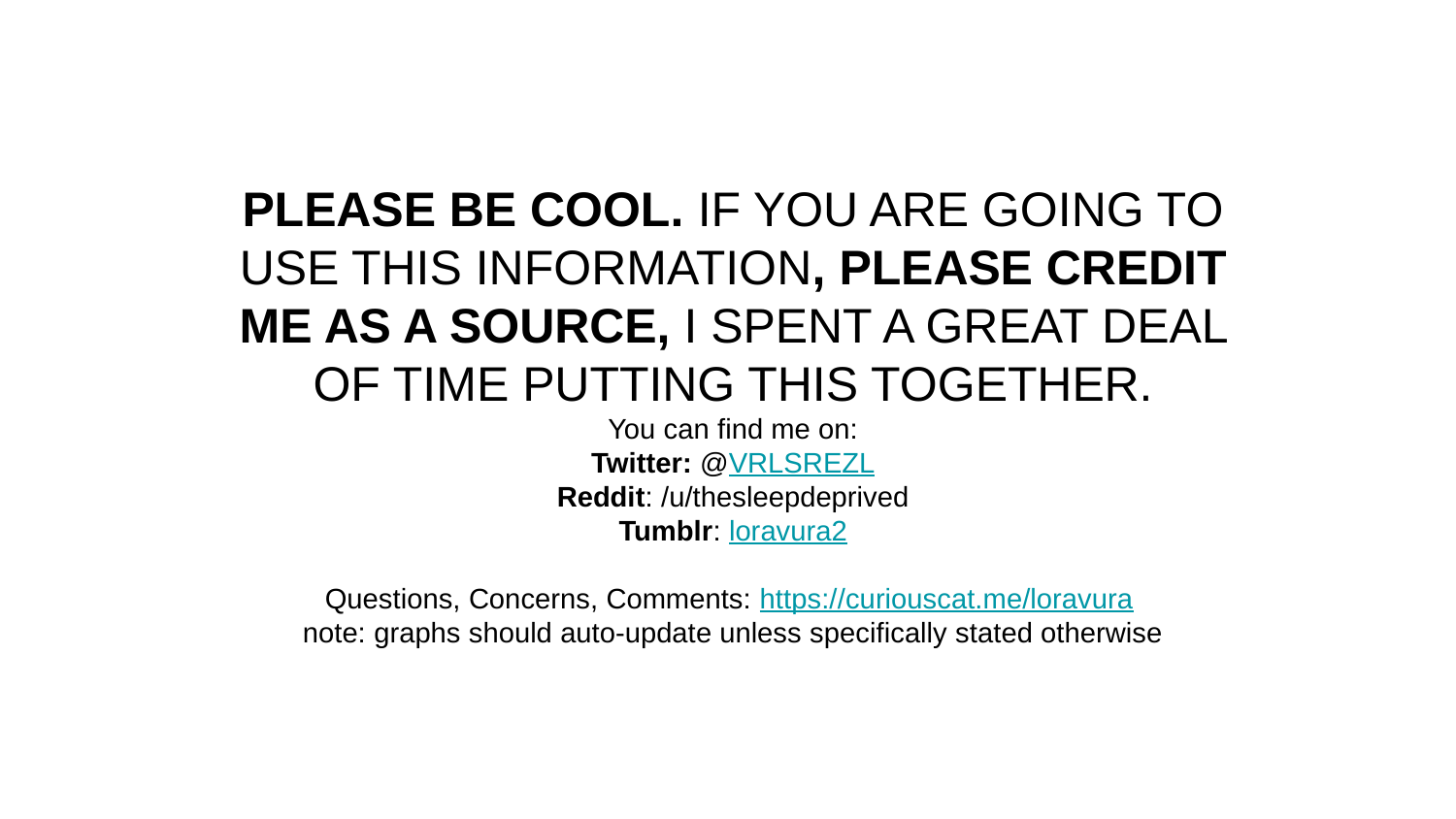

PLEASE BE COOL. IF YOU ARE GOING TO USE THIS INFORMATION, PLEASE CREDIT ME AS A SOURCE, I SPENT A GREAT DEAL OF TIME PUTTING THIS TOGETHER.
You can find me on:
Twitter: @VRLSREZL
Reddit: /u/thesleepdeprived
Tumblr: loravura2

Questions, Concerns, Comments: https://curiouscat.me/loravura
note: graphs should auto-update unless specifically stated otherwise